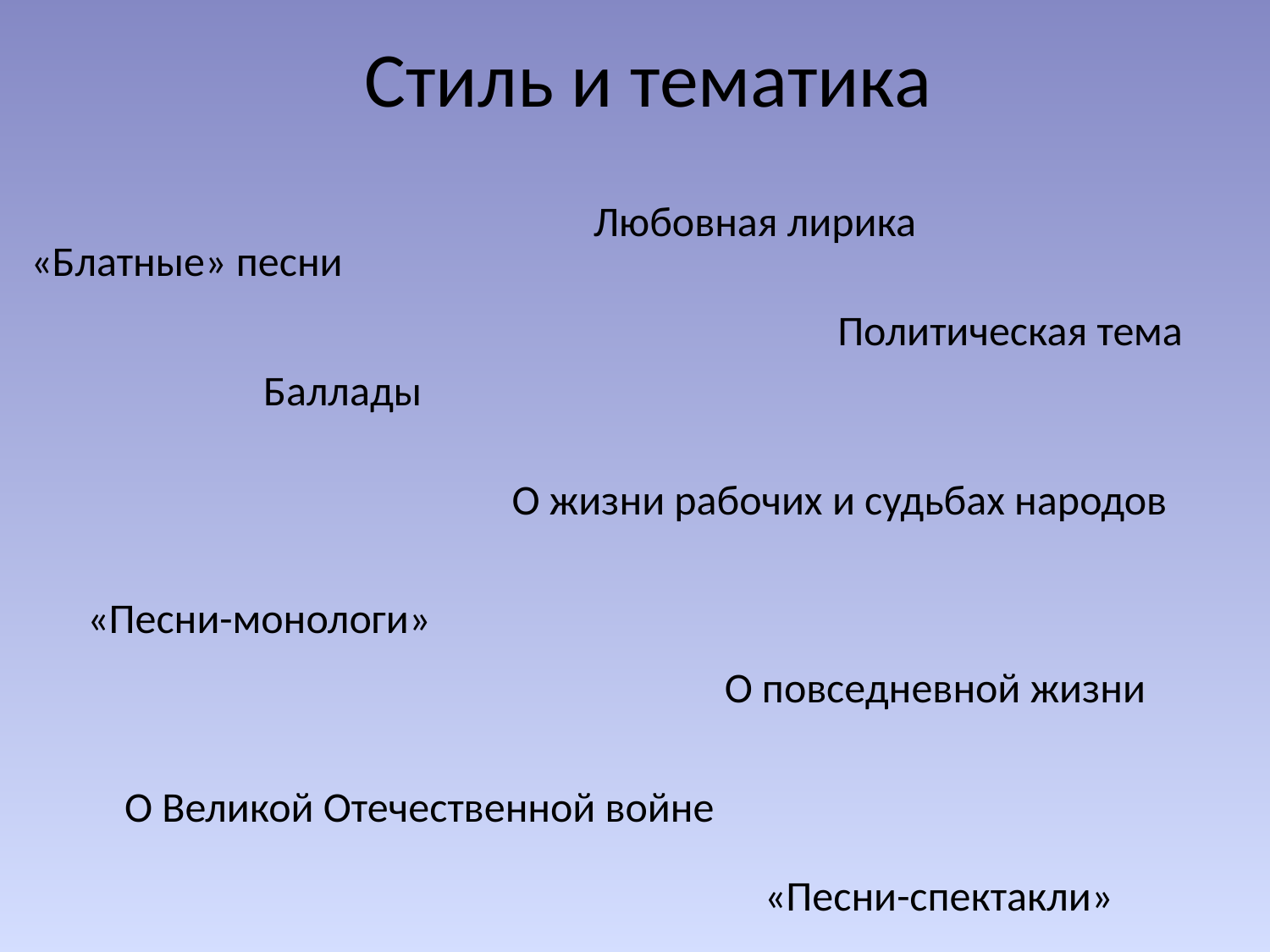

# Стиль и тематика
Любовная лирика
«Блатные» песни
Политическая тема
Баллады
О жизни рабочих и судьбах народов
«Песни-монологи»
О повседневной жизни
О Великой Отечественной войне
«Песни-спектакли»